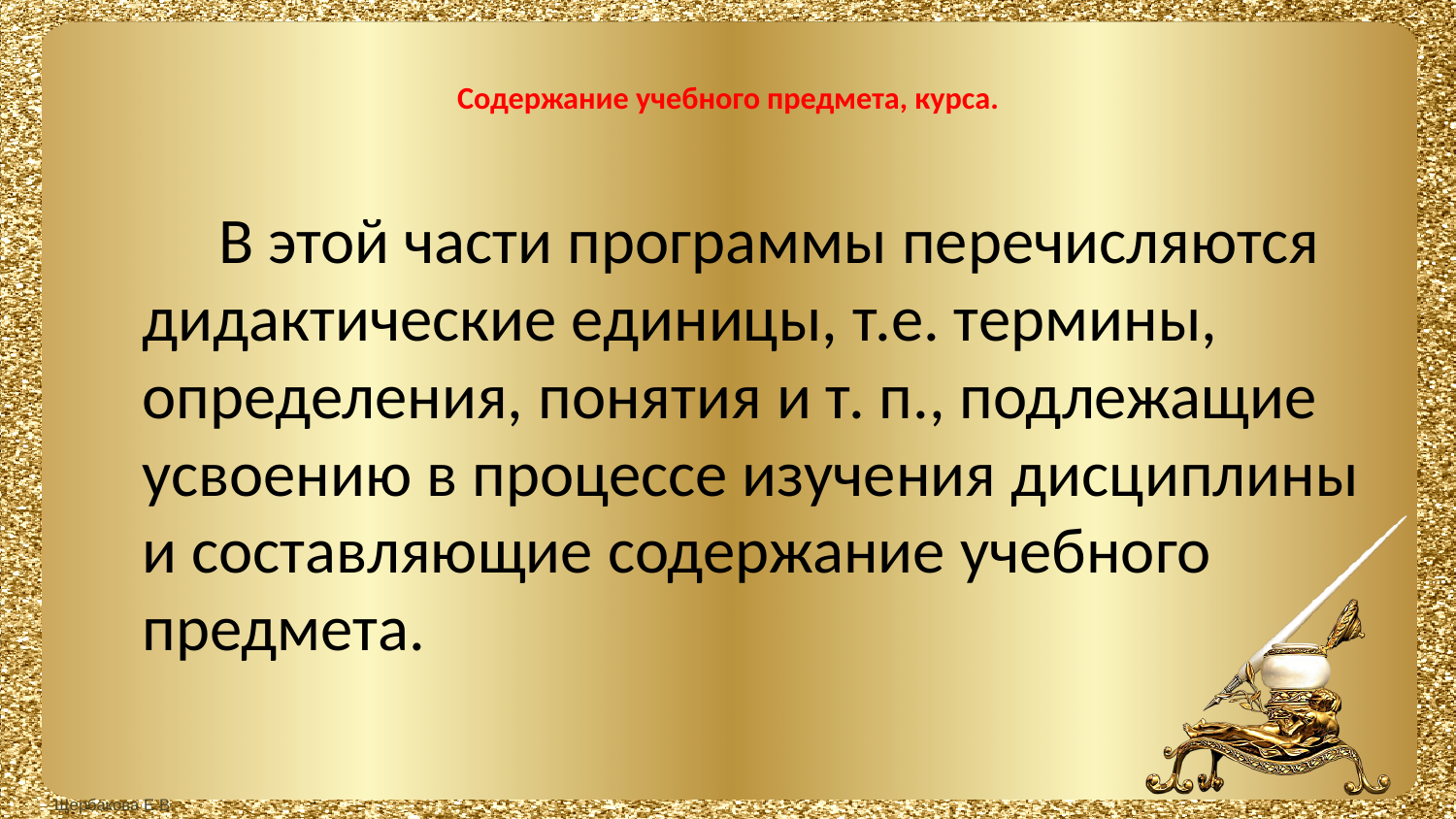

# Содержание учебного предмета, курса.
         В этой части программы перечисляются дидактические единицы, т.е. термины, определения, понятия и т. п., подлежащие усвоению в процессе изучения дисциплины и составляющие содержание учебного предмета.